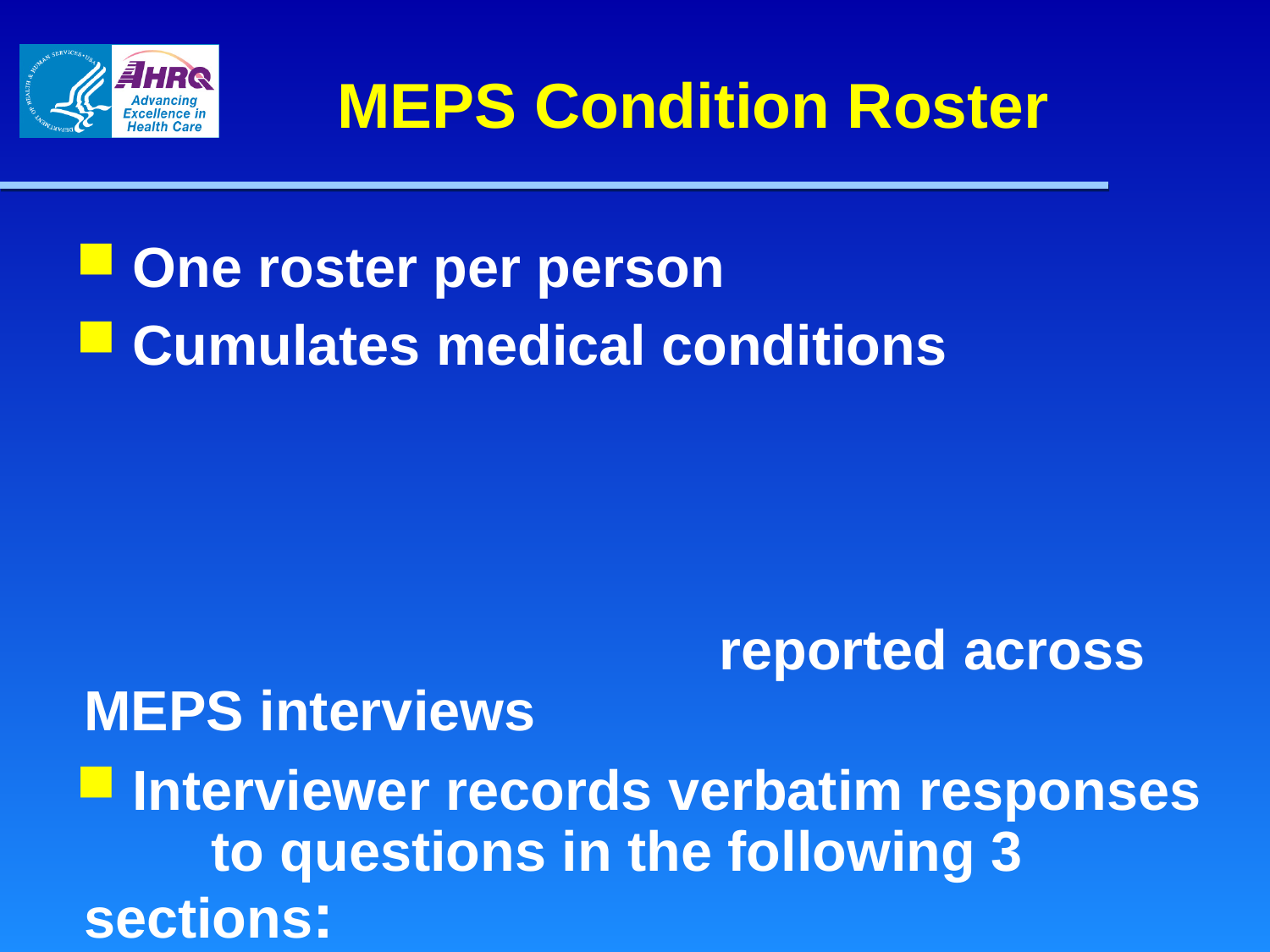

# MEPS Condition Roster
 One roster per person
 Cumulates medical conditions                                                                                                                                                                                                                                                                                                                                                  	reported across MEPS interviews
 Interviewer records verbatim responses      	to questions in the following 3 	sections:
Condition Enumeration
Medical Events
Disability